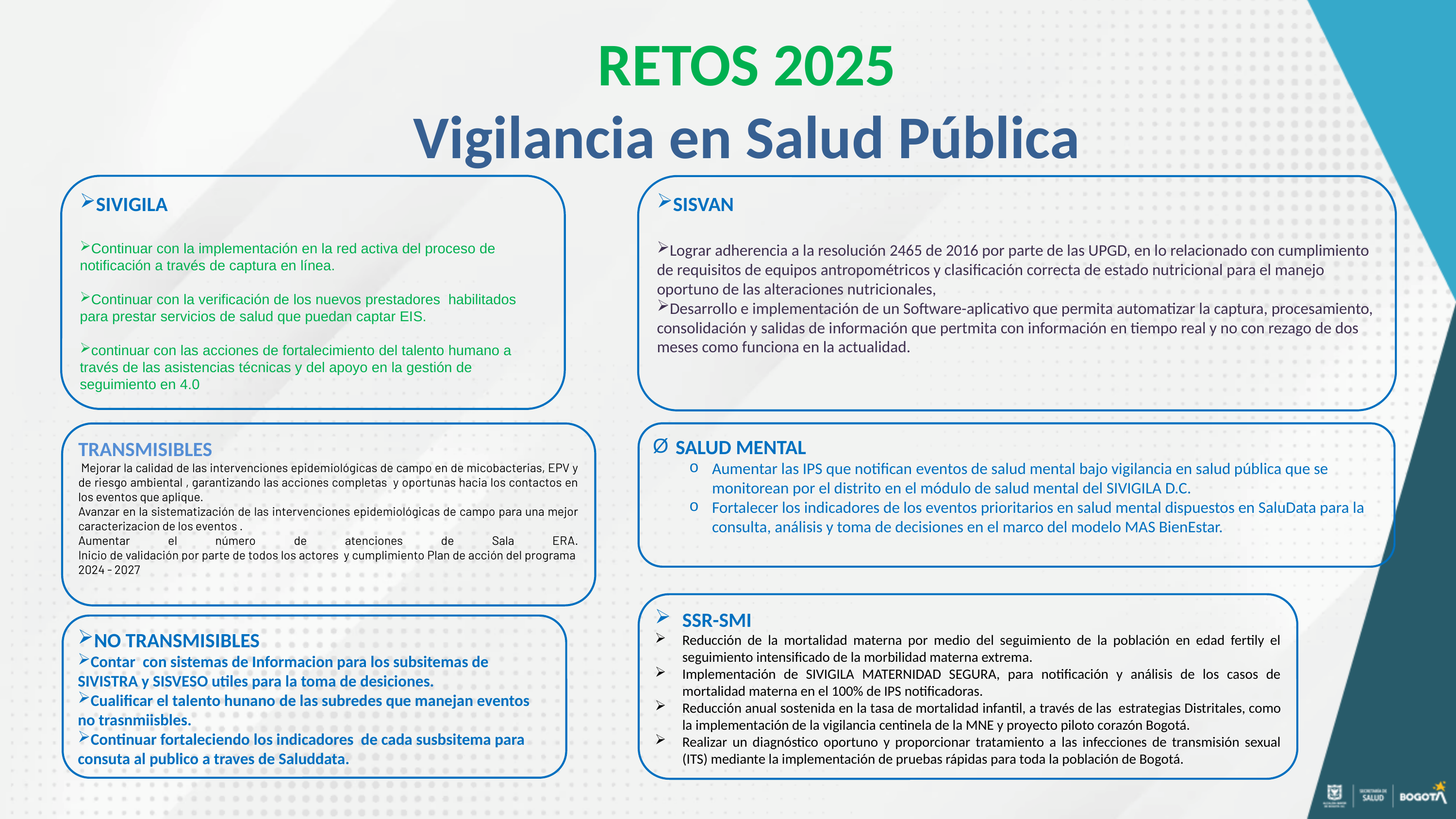

RETOS 2025
Vigilancia en Salud Pública
SIVIGILA

Continuar con la implementación en la red activa del proceso de notificación a través de captura en línea.

Continuar con la verificación de los nuevos prestadores  habilitados para prestar servicios de salud que puedan captar EIS.

continuar con las acciones de fortalecimiento del talento humano a través de las asistencias técnicas y del apoyo en la gestión de seguimiento en 4.0
SISVAN

Lograr adherencia a la resolución 2465 de 2016 por parte de las UPGD, en lo relacionado con cumplimiento de requisitos de equipos antropométricos y clasificación correcta de estado nutricional para el manejo oportuno de las alteraciones nutricionales,
Desarrollo e implementación de un Software-aplicativo que permita automatizar la captura, procesamiento, consolidación y salidas de información que pertmita con información en tiempo real y no con rezago de dos meses como funciona en la actualidad.

SALUD MENTAL
Aumentar las IPS que notifican eventos de salud mental bajo vigilancia en salud pública que se monitorean por el distrito en el módulo de salud mental del SIVIGILA D.C.
Fortalecer los indicadores de los eventos prioritarios en salud mental dispuestos en SaluData para la consulta, análisis y toma de decisiones en el marco del modelo MAS BienEstar.

TRANSMISIBLES
 Mejorar la calidad de las intervenciones epidemiológicas de campo en de micobacterias, EPV y de riesgo ambiental , garantizando las acciones completas  y oportunas hacia los contactos en los eventos que aplique.
Avanzar en la sistematización de las intervenciones epidemiológicas de campo para una mejor caracterizacion de los eventos .
Aumentar el número de atenciones de Sala ERA.
Inicio de validación por parte de todos los actores  y cumplimiento Plan de acción del programa  2024 - 2027

SSR-SMI
Reducción de la mortalidad materna por medio del seguimiento de la población en edad fertily el seguimiento intensificado de la morbilidad materna extrema.
Implementación de SIVIGILA MATERNIDAD SEGURA, para notificación y análisis de los casos de mortalidad materna en el 100% de IPS notificadoras.
Reducción anual sostenida en la tasa de mortalidad infantil, a través de las  estrategias Distritales, como la implementación de la vigilancia centinela de la MNE y proyecto piloto corazón Bogotá.
Realizar un diagnóstico oportuno y proporcionar tratamiento a las infecciones de transmisión sexual (ITS) mediante la implementación de pruebas rápidas para toda la población de Bogotá.

NO TRANSMISIBLES
Contar  con sistemas de Informacion para los subsitemas de SIVISTRA y SISVESO utiles para la toma de desiciones.
Cualificar el talento hunano de las subredes que manejan eventos no trasnmiisbles.
Continuar fortaleciendo los indicadores  de cada susbsitema para consuta al publico a traves de Saluddata.